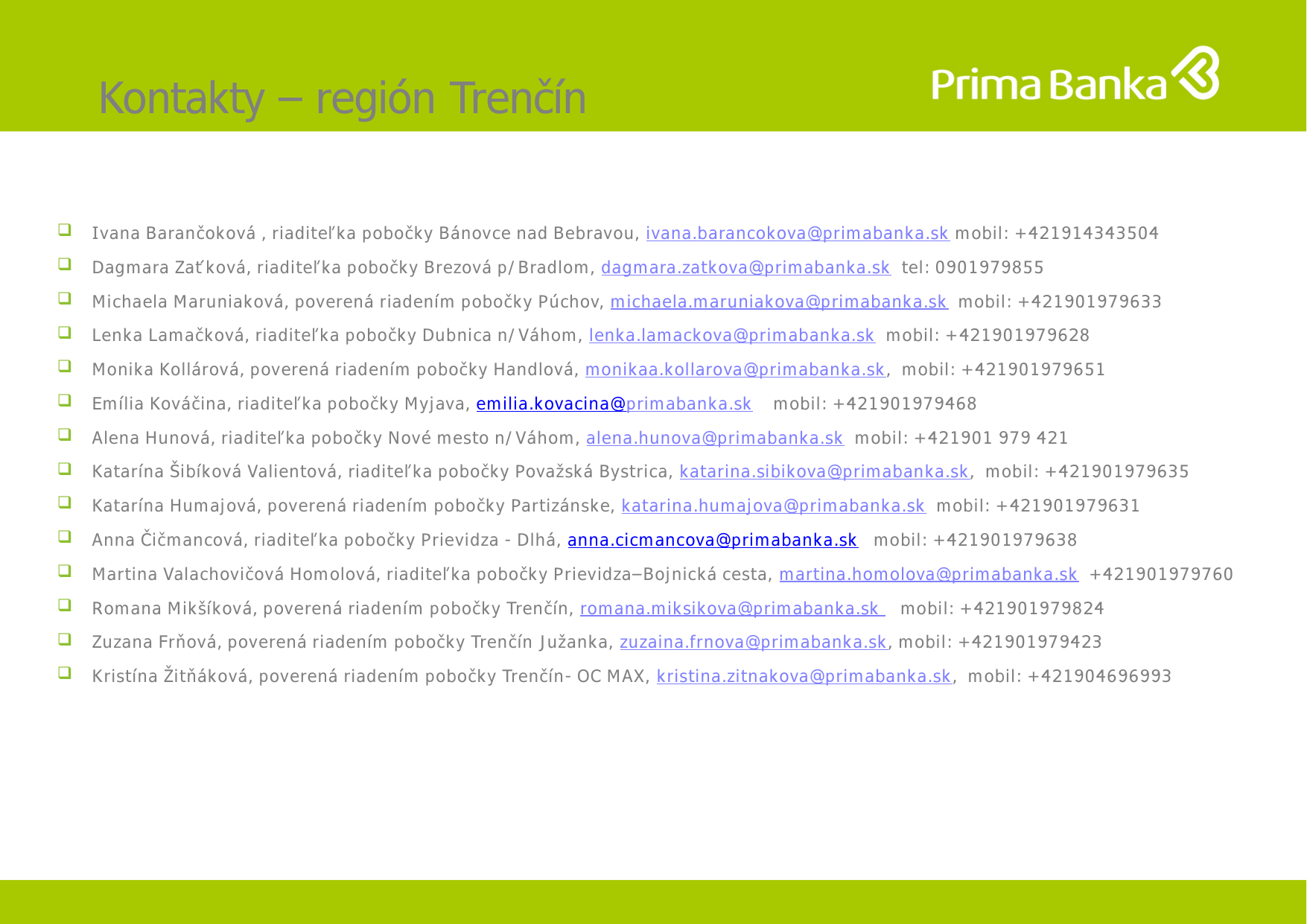

# Kontakty – región Trenčín
Ivana Barančoková , riaditeľka pobočky Bánovce nad Bebravou, ivana.barancokova@primabanka.sk mobil: +421914343504
Dagmara Zaťková, riaditeľka pobočky Brezová p/Bradlom, dagmara.zatkova@primabanka.sk  tel: 0901979855
Michaela Maruniaková, poverená riadením pobočky Púchov, michaela.maruniakova@primabanka.sk  mobil: +421901979633
Lenka Lamačková, riaditeľka pobočky Dubnica n/Váhom, lenka.lamackova@primabanka.sk  mobil: +421901979628
Monika Kollárová, poverená riadením pobočky Handlová, monikaa.kollarova@primabanka.sk,  mobil: +421901979651
Emília Kováčina, riaditeľka pobočky Myjava, emilia.kovacina@primabanka.sk    mobil: +421901979468
Alena Hunová, riaditeľka pobočky Nové mesto n/Váhom, alena.hunova@primabanka.sk  mobil: +421901 979 421
Katarína Šibíková Valientová, riaditeľka pobočky Považská Bystrica, katarina.sibikova@primabanka.sk,  mobil: +421901979635
Katarína Humajová, poverená riadením pobočky Partizánske, katarina.humajova@primabanka.sk  mobil: +421901979631
Anna Čičmancová, riaditeľka pobočky Prievidza - Dlhá, anna.cicmancova@primabanka.sk   mobil: +421901979638
Martina Valachovičová Homolová, riaditeľka pobočky Prievidza–Bojnická cesta, martina.homolova@primabanka.sk  +421901979760
Romana Mikšíková, poverená riadením pobočky Trenčín, romana.miksikova@primabanka.sk    mobil: +421901979824
Zuzana Frňová, poverená riadením pobočky Trenčín Južanka, zuzaina.frnova@primabanka.sk, mobil: +421901979423
Kristína Žitňáková, poverená riadením pobočky Trenčín- OC MAX, kristina.zitnakova@primabanka.sk,  mobil: +421904696993